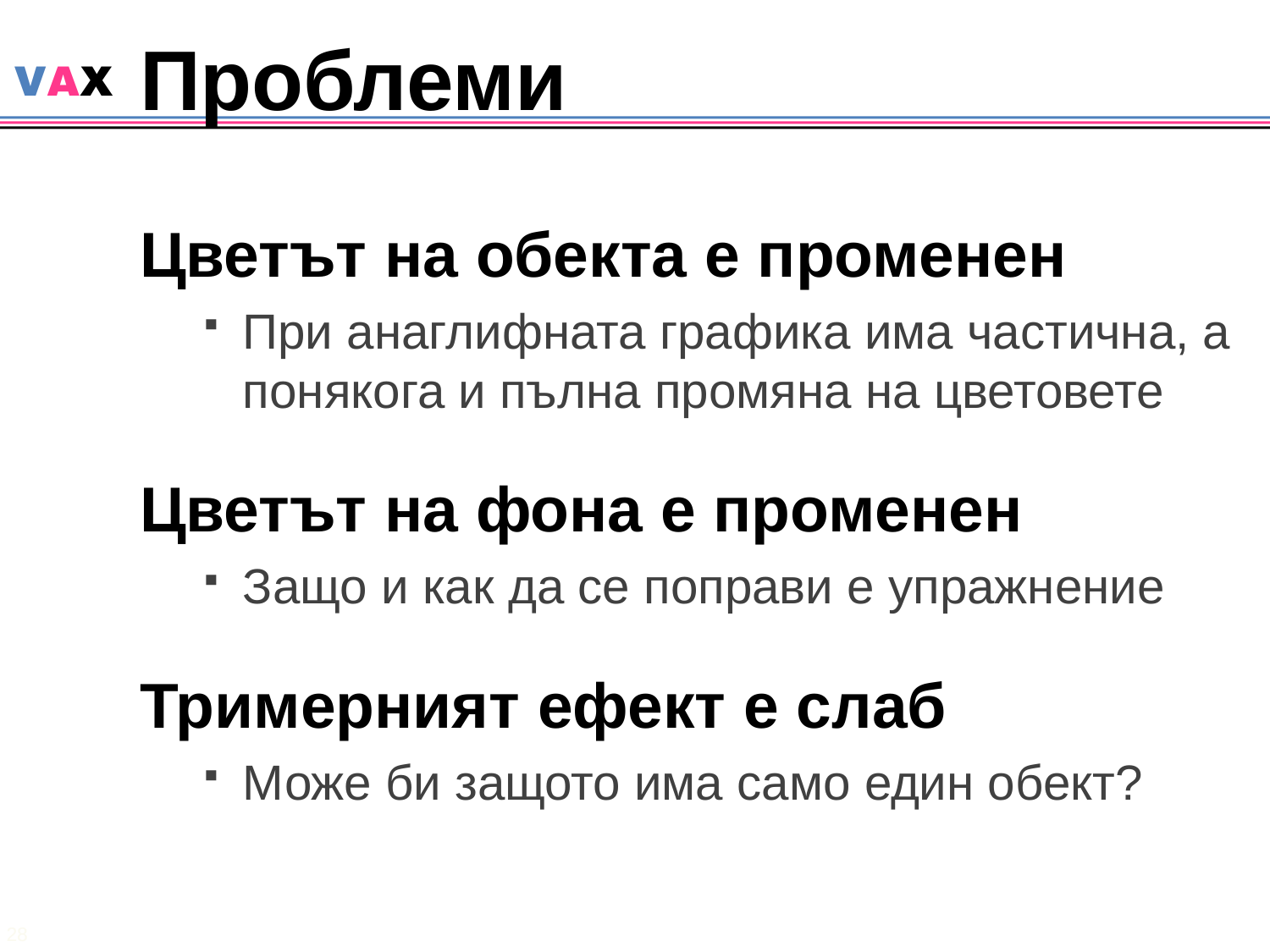

# Проблеми
Цветът на обекта е променен
При анаглифната графика има частична, а понякога и пълна промяна на цветовете
Цветът на фона е променен
Защо и как да се поправи е упражнение
Тримерният ефект е слаб
Може би защото има само един обект?